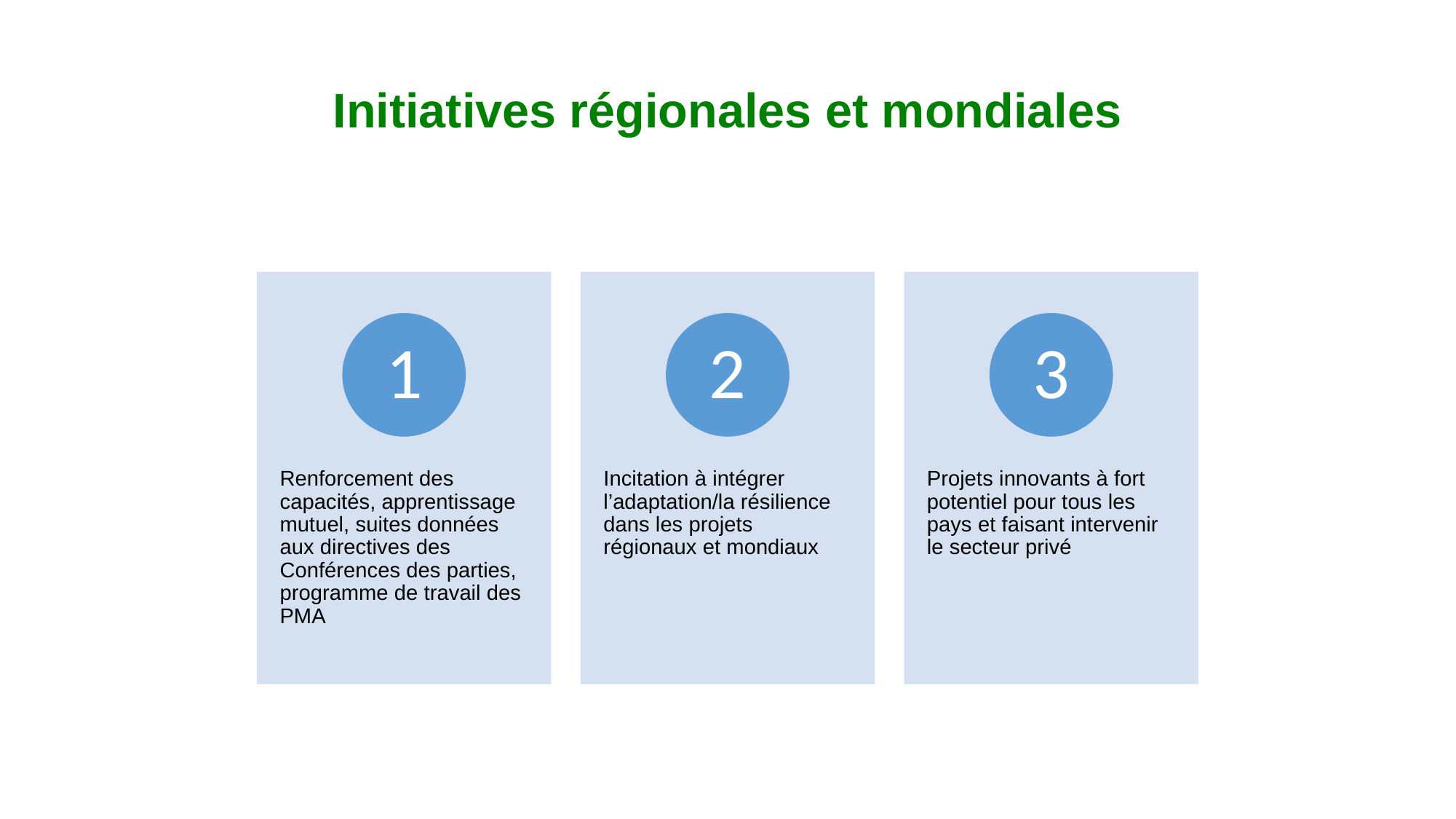

Initiatives régionales et mondiales
Renforcement des capacités, apprentissage mutuel, suites données aux directives des Conférences des parties, programme de travail des PMA
1
Incitation à intégrer l’adaptation/la résilience dans les projets régionaux et mondiaux
2
Projets innovants à fort potentiel pour tous les pays et faisant intervenir le secteur privé
3